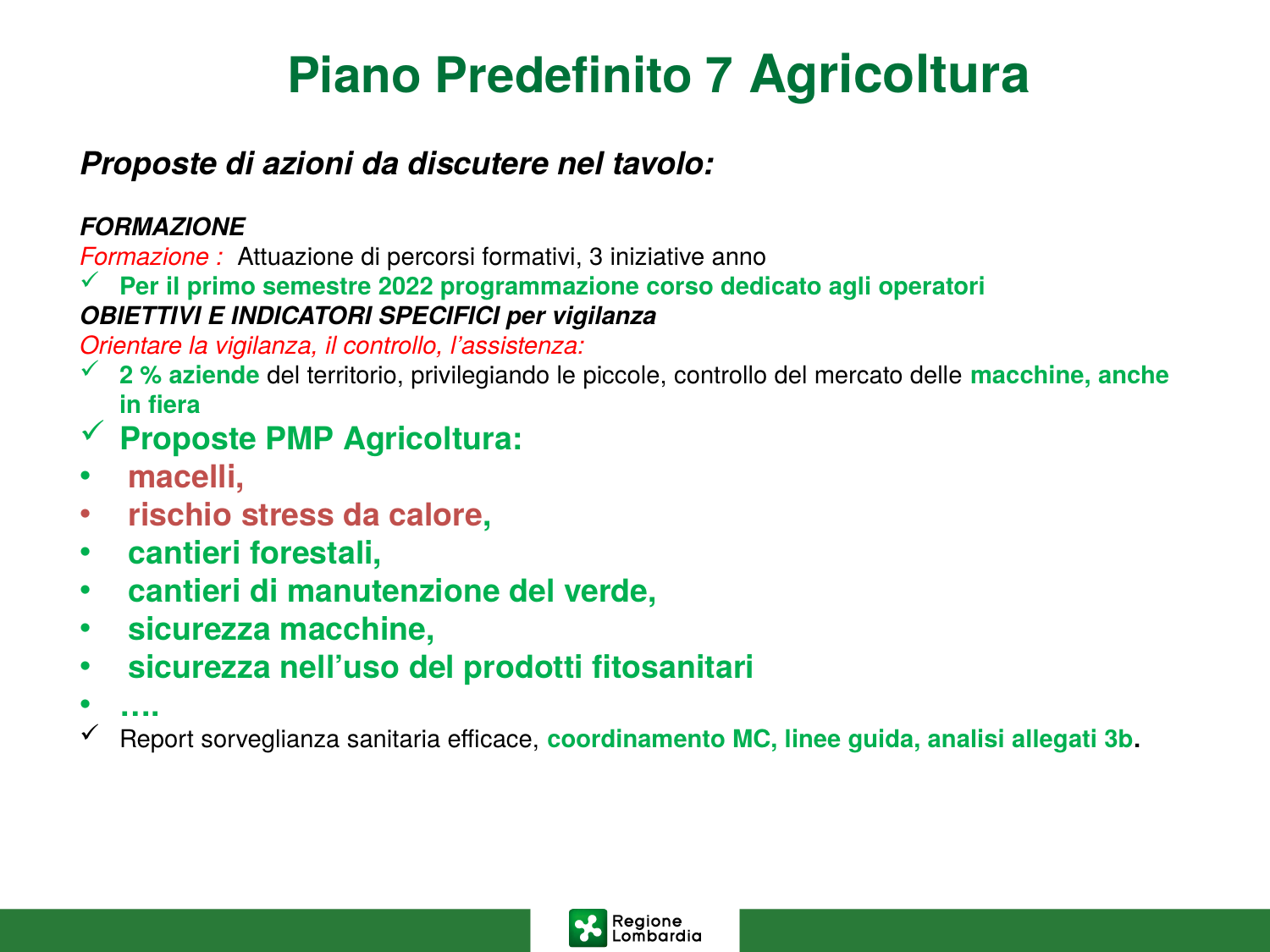

# Piano Predefinito 7 Agricoltura
Proposte di azioni da discutere nel tavolo:

FORMAZIONE
Formazione :  Attuazione di percorsi formativi, 3 iniziative anno
Per il primo semestre 2022 programmazione corso dedicato agli operatori
OBIETTIVI E INDICATORI SPECIFICI per vigilanza
Orientare la vigilanza, il controllo, l’assistenza:
2 % aziende del territorio, privilegiando le piccole, controllo del mercato delle macchine, anche in fiera
Proposte PMP Agricoltura:
 macelli,
 rischio stress da calore,
 cantieri forestali,
 cantieri di manutenzione del verde,
 sicurezza macchine,
 sicurezza nell’uso del prodotti fitosanitari
….
Report sorveglianza sanitaria efficace, coordinamento MC, linee guida, analisi allegati 3b.